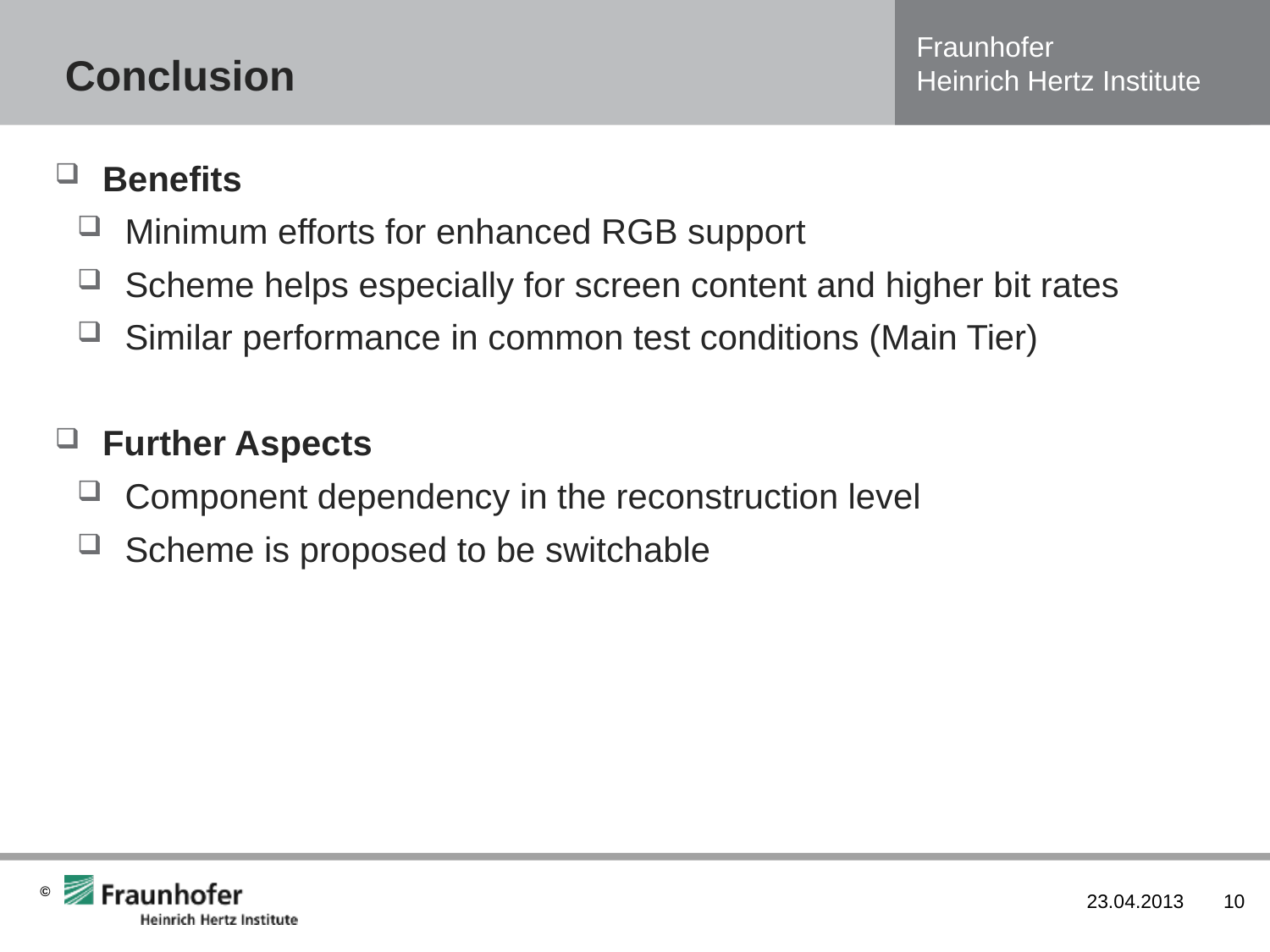

# Conclusion
Benefits
Minimum efforts for enhanced RGB support
Scheme helps especially for screen content and higher bit rates
Similar performance in common test conditions (Main Tier)

Further Aspects
Component dependency in the reconstruction level
Scheme is proposed to be switchable
23.04.2013
10